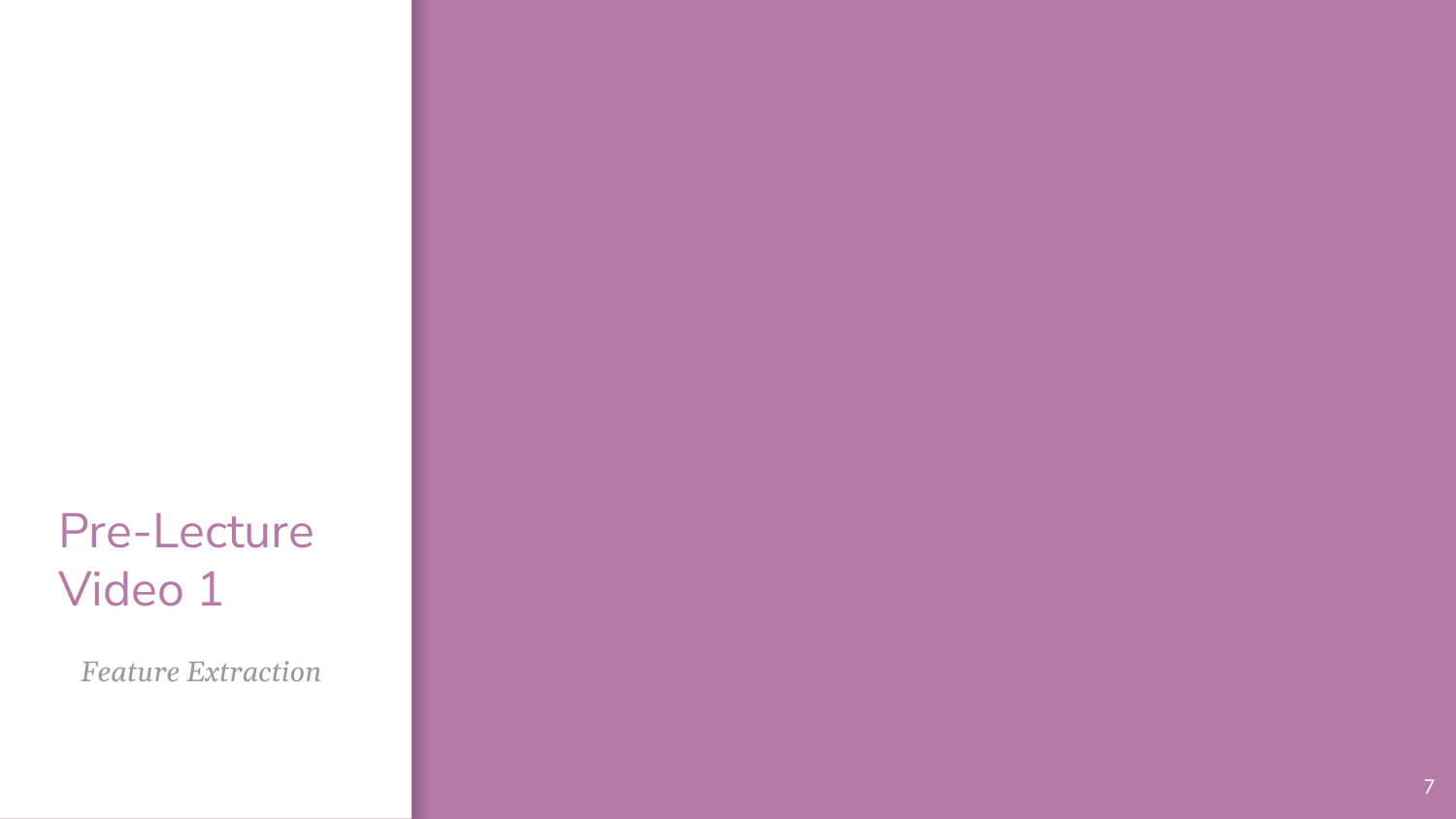

# Pre-Lecture Video 1
Feature Extraction
7